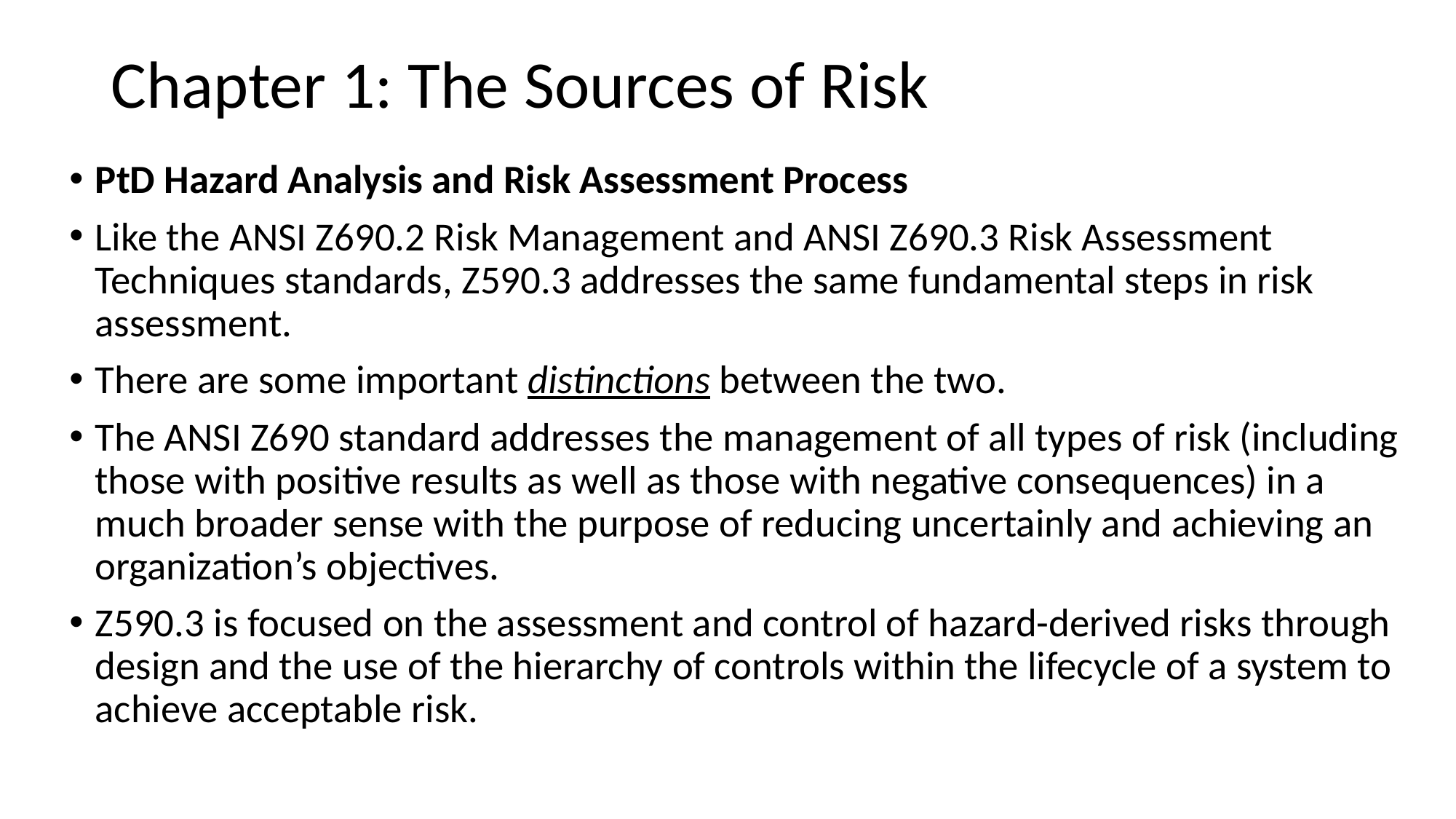

# Chapter 1: The Sources of Risk
PtD Hazard Analysis and Risk Assessment Process
Like the ANSI Z690.2 Risk Management and ANSI Z690.3 Risk Assessment Techniques standards, Z590.3 addresses the same fundamental steps in risk assessment.
There are some important distinctions between the two.
The ANSI Z690 standard addresses the management of all types of risk (including those with positive results as well as those with negative consequences) in a much broader sense with the purpose of reducing uncertainly and achieving an organization’s objectives.
Z590.3 is focused on the assessment and control of hazard-derived risks through design and the use of the hierarchy of controls within the lifecycle of a system to achieve acceptable risk.